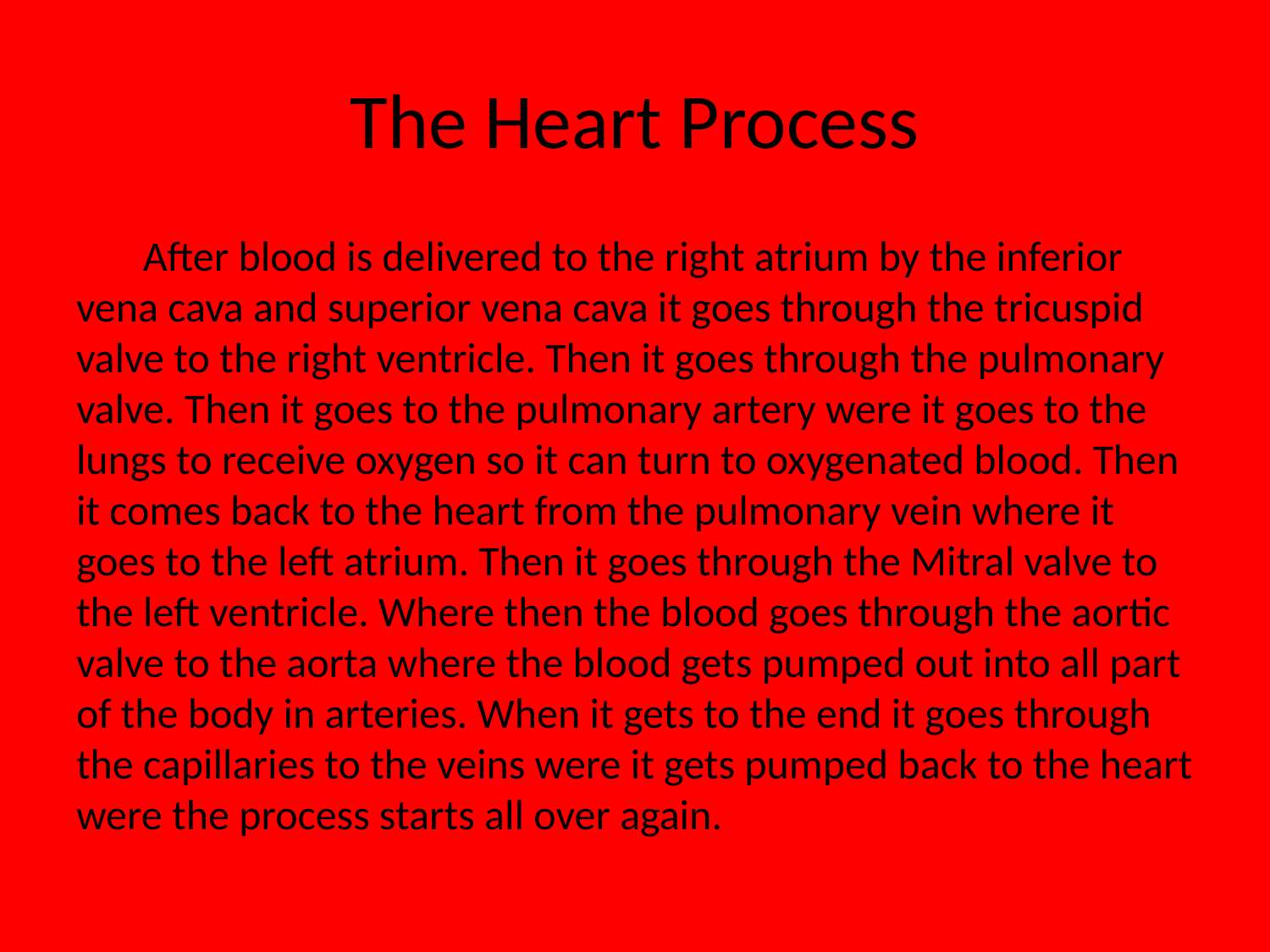

# The Heart Process
       After blood is delivered to the right atrium by the inferior vena cava and superior vena cava it goes through the tricuspid valve to the right ventricle. Then it goes through the pulmonary valve. Then it goes to the pulmonary artery were it goes to the lungs to receive oxygen so it can turn to oxygenated blood. Then it comes back to the heart from the pulmonary vein where it goes to the left atrium. Then it goes through the Mitral valve to the left ventricle. Where then the blood goes through the aortic valve to the aorta where the blood gets pumped out into all part of the body in arteries. When it gets to the end it goes through the capillaries to the veins were it gets pumped back to the heart were the process starts all over again.